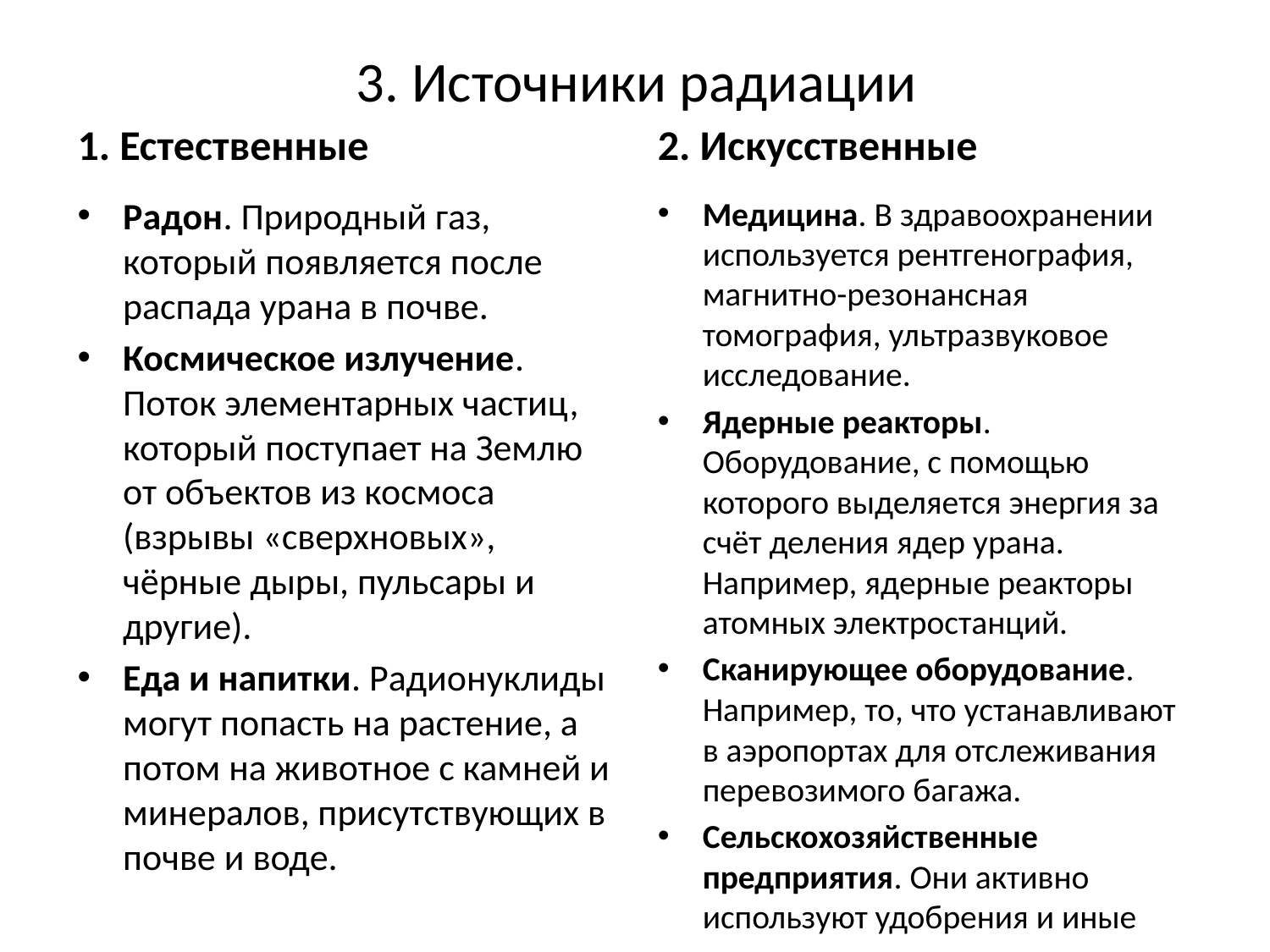

# 3. Источники радиации
1. Естественные
2. Искусственные
Радон. Природный газ, который появляется после распада урана в почве.
Космическое излучение. Поток элементарных частиц, который поступает на Землю от объектов из космоса (взрывы «сверхновых», чёрные дыры, пульсары и другие).
Еда и напитки. Радионуклиды могут попасть на растение, а потом на животное с камней и минералов, присутствующих в почве и воде.

Медицина. В здравоохранении используется рентгенография, магнитно-резонансная томография, ультразвуковое исследование.
Ядерные реакторы. Оборудование, с помощью которого выделяется энергия за счёт деления ядер урана. Например, ядерные реакторы атомных электростанций.
Сканирующее оборудование. Например, то, что устанавливают в аэропортах для отслеживания перевозимого багажа.
Сельскохозяйственные предприятия. Они активно используют удобрения и иные вещества.